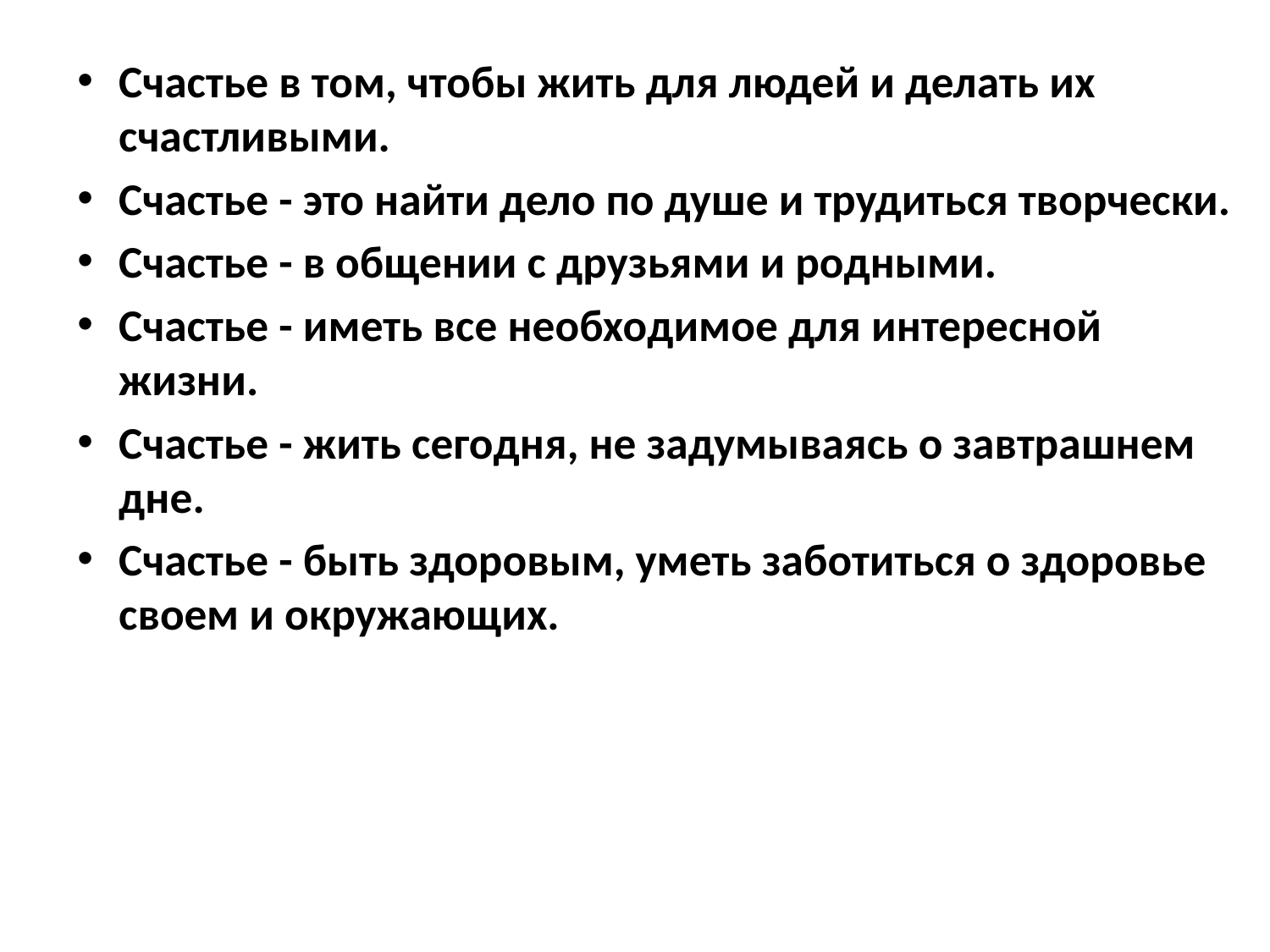

Счастье в том, чтобы жить для людей и делать их счастливыми.
Счастье - это найти дело по душе и трудиться творчески.
Счастье - в общении с друзьями и родными.
Счастье - иметь все необходимое для интересной жизни.
Счастье - жить сегодня, не задумываясь о завтрашнем дне.
Счастье - быть здоровым, уметь заботиться о здоровье своем и окружающих.